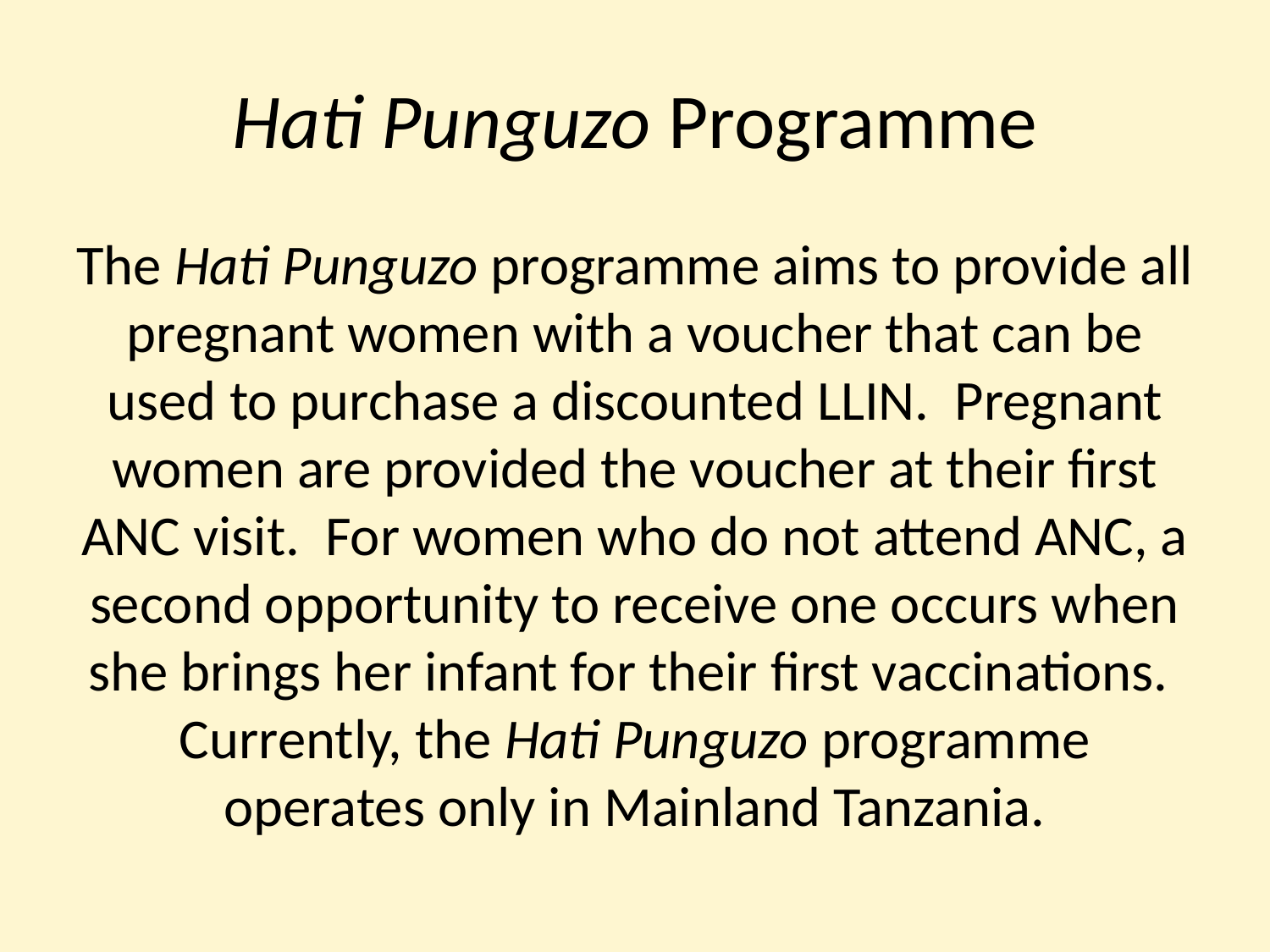

# Hati Punguzo Programme
The Hati Punguzo programme aims to provide all pregnant women with a voucher that can be used to purchase a discounted LLIN.  Pregnant women are provided the voucher at their first ANC visit.  For women who do not attend ANC, a second opportunity to receive one occurs when she brings her infant for their first vaccinations.  Currently, the Hati Punguzo programme operates only in Mainland Tanzania.